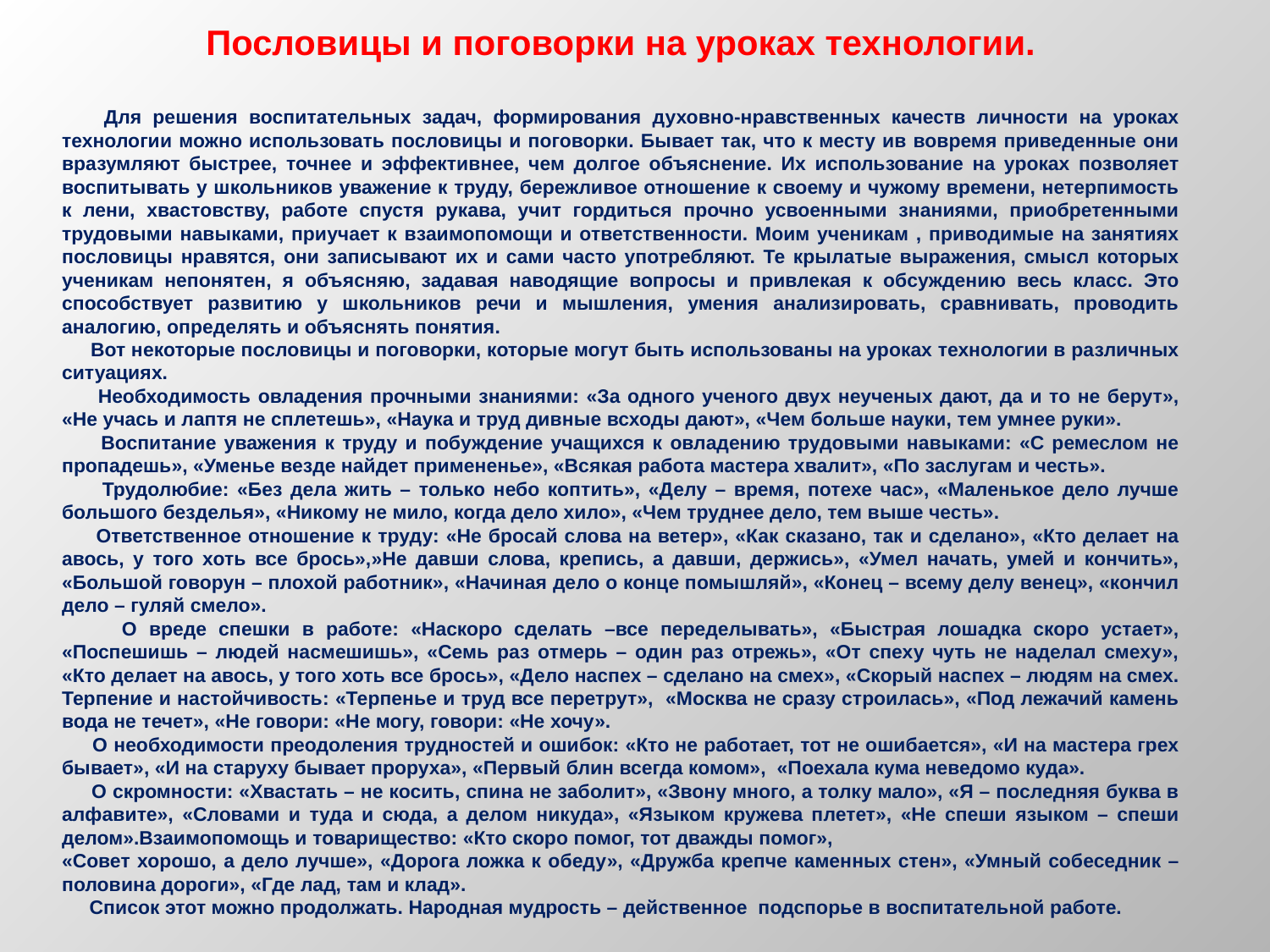

Пословицы и поговорки на уроках технологии.

    Для решения воспитательных задач, формирования духовно-нравственных качеств личности на уроках технологии можно использовать пословицы и поговорки. Бывает так, что к месту ив вовремя приведенные они вразумляют быстрее, точнее и эффективнее, чем долгое объяснение. Их использование на уроках позволяет воспитывать у школьников уважение к труду, бережливое отношение к своему и чужому времени, нетерпимость к лени, хвастовству, работе спустя рукава, учит гордиться прочно усвоенными знаниями, приобретенными трудовыми навыками, приучает к взаимопомощи и ответственности. Моим ученикам , приводимые на занятиях пословицы нравятся, они записывают их и сами часто употребляют. Те крылатые выражения, смысл которых ученикам непонятен, я объясняю, задавая наводящие вопросы и привлекая к обсуждению весь класс. Это способствует развитию у школьников речи и мышления, умения анализировать, сравнивать, проводить аналогию, определять и объяснять понятия.
     Вот некоторые пословицы и поговорки, которые могут быть использованы на уроках технологии в различных ситуациях.
     Необходимость овладения прочными знаниями: «За одного ученого двух неученых дают, да и то не берут», «Не учась и лаптя не сплетешь», «Наука и труд дивные всходы дают», «Чем больше науки, тем умнее руки».
     Воспитание уважения к труду и побуждение учащихся к овладению трудовыми навыками: «С ремеслом не пропадешь», «Уменье везде найдет примененье», «Всякая работа мастера хвалит», «По заслугам и честь».
     Трудолюбие: «Без дела жить – только небо коптить», «Делу – время, потехе час», «Маленькое дело лучше большого безделья», «Никому не мило, когда дело хило», «Чем труднее дело, тем выше честь».
     Ответственное отношение к труду: «Не бросай слова на ветер», «Как сказано, так и сделано», «Кто делает на авось, у того хоть все брось»,»Не давши слова, крепись, а давши, держись», «Умел начать, умей и кончить», «Большой говорун – плохой работник», «Начиная дело о конце помышляй», «Конец – всему делу венец», «кончил дело – гуляй смело».
     О вреде спешки в работе: «Наскоро сделать –все переделывать», «Быстрая лошадка скоро устает», «Поспешишь – людей насмешишь», «Семь раз отмерь – один раз отрежь», «От спеху чуть не наделал смеху», «Кто делает на авось, у того хоть все брось», «Дело наспех – сделано на смех», «Скорый наспех – людям на смех. Терпение и настойчивость: «Терпенье и труд все перетрут»,  «Москва не сразу строилась», «Под лежачий камень вода не течет», «Не говори: «Не могу, говори: «Не хочу».
     О необходимости преодоления трудностей и ошибок: «Кто не работает, тот не ошибается», «И на мастера грех бывает», «И на старуху бывает проруха», «Первый блин всегда комом»,  «Поехала кума неведомо куда».
     О скромности: «Хвастать – не косить, спина не заболит», «Звону много, а толку мало», «Я – последняя буква в алфавите», «Словами и туда и сюда, а делом никуда», «Языком кружева плетет», «Не спеши языком – спеши делом».Взаимопомощь и товарищество: «Кто скоро помог, тот дважды помог»,
«Совет хорошо, а дело лучше», «Дорога ложка к обеду», «Дружба крепче каменных стен», «Умный собеседник – половина дороги», «Где лад, там и клад».
     Список этот можно продолжать. Народная мудрость – действенное  подспорье в воспитательной работе.